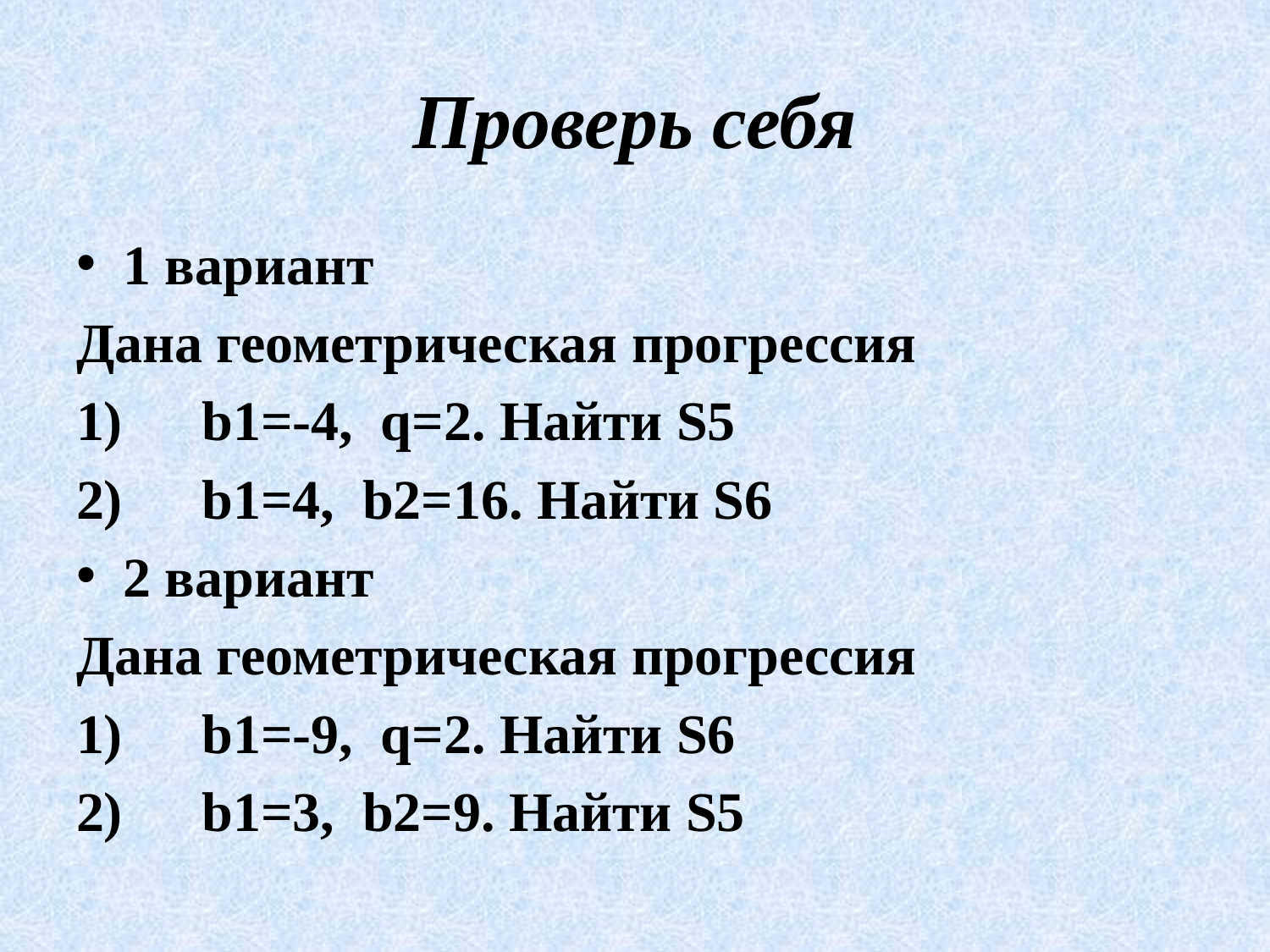

# Проверь себя
1 вариант
Дана геометрическая прогрессия
1)	b1=-4,  q=2. Найти S5
2)	b1=4,  b2=16. Найти S6
2 вариант
Дана геометрическая прогрессия
1)	b1=-9,  q=2. Найти S6
2)	b1=3,  b2=9. Найти S5